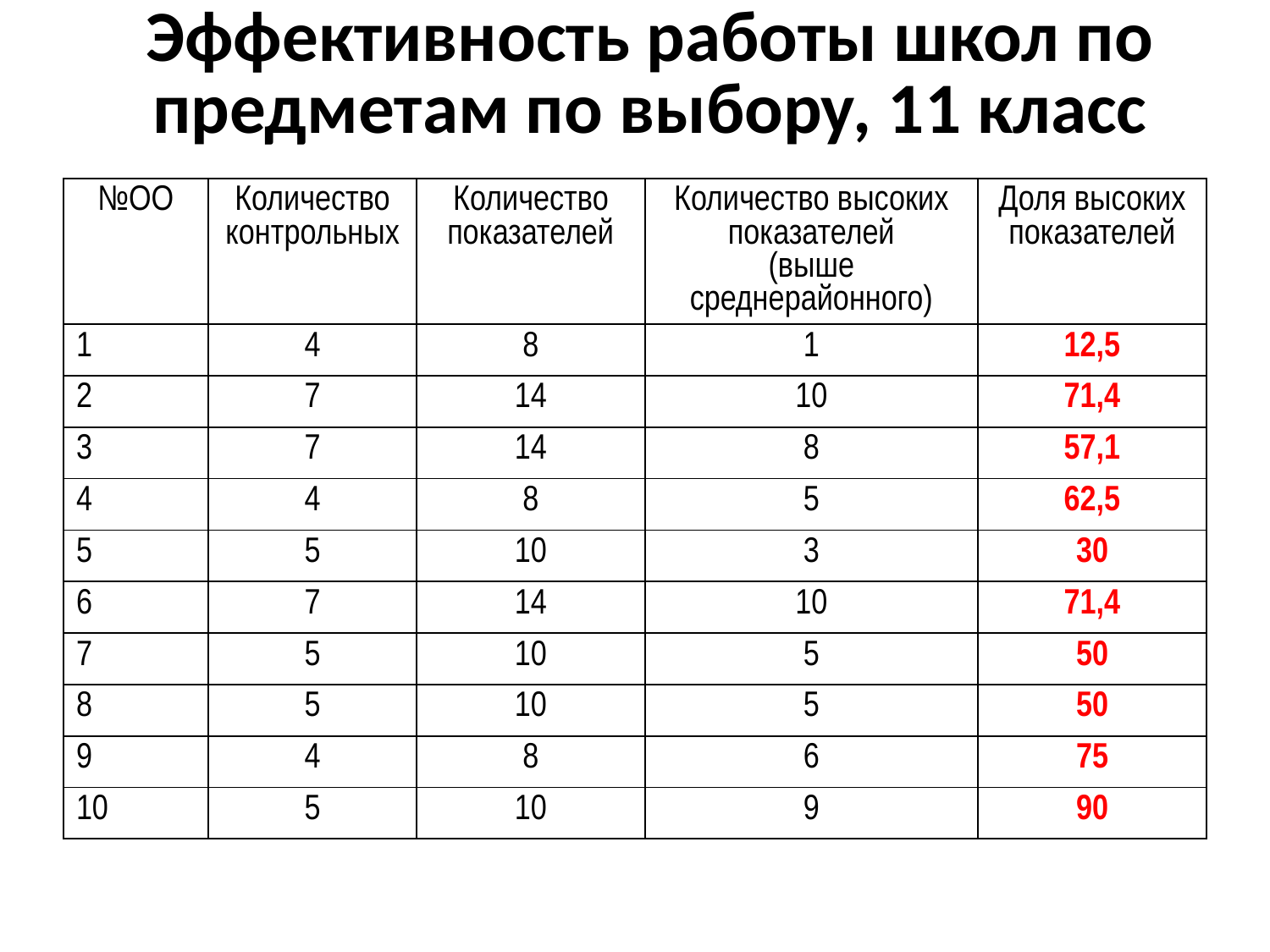

# Эффективность работы школ по предметам по выбору, 11 класс
| №ОО | Количество контрольных | Количество показателей | Количество высоких показателей (выше среднерайонного) | Доля высоких показателей |
| --- | --- | --- | --- | --- |
| 1 | 4 | 8 | 1 | 12,5 |
| 2 | 7 | 14 | 10 | 71,4 |
| 3 | 7 | 14 | 8 | 57,1 |
| 4 | 4 | 8 | 5 | 62,5 |
| 5 | 5 | 10 | 3 | 30 |
| 6 | 7 | 14 | 10 | 71,4 |
| 7 | 5 | 10 | 5 | 50 |
| 8 | 5 | 10 | 5 | 50 |
| 9 | 4 | 8 | 6 | 75 |
| 10 | 5 | 10 | 9 | 90 |